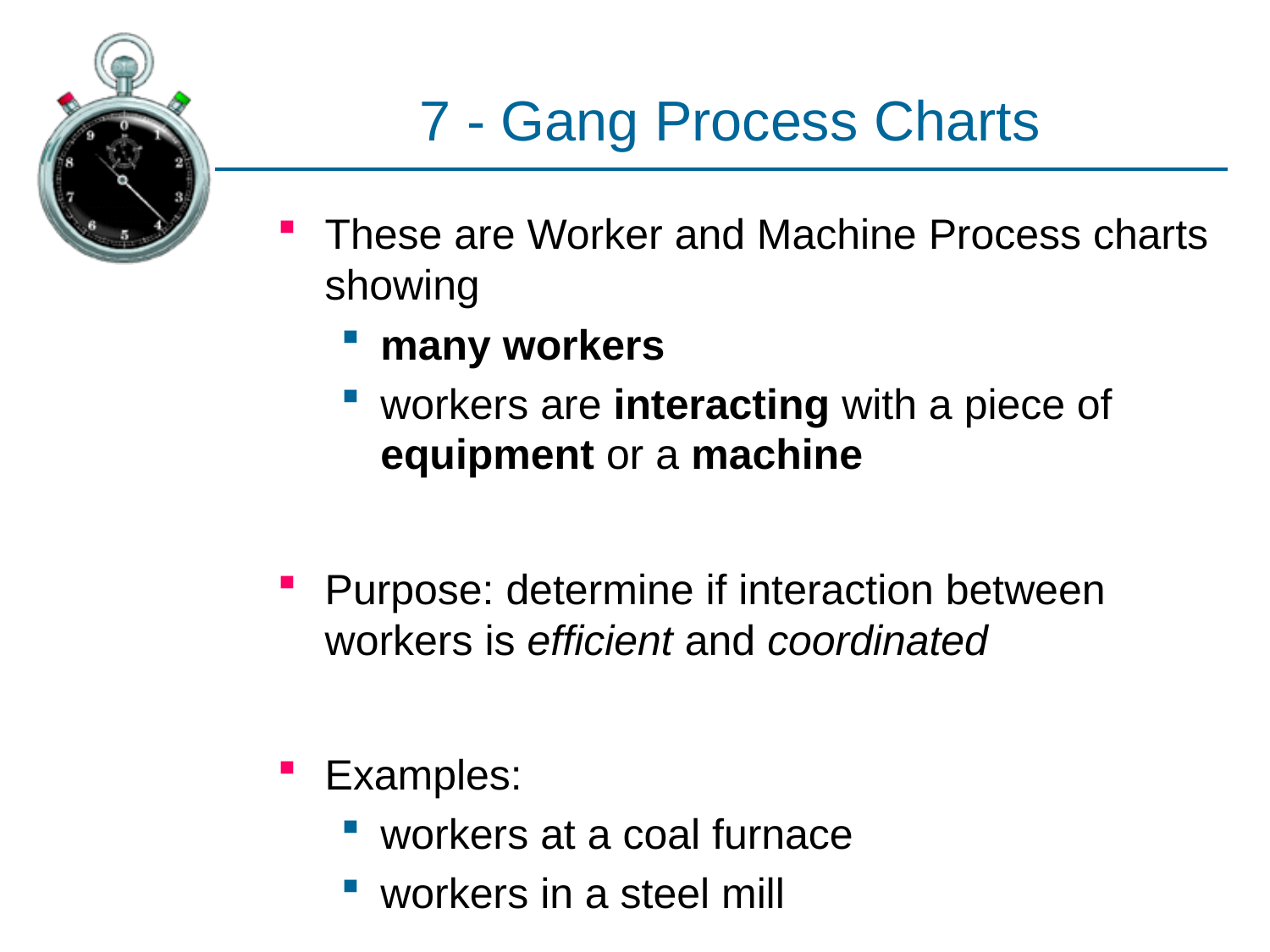

# 7 - Gang Process Charts
These are Worker and Machine Process charts showing
many workers
workers are interacting with a piece of equipment or a machine

Purpose: determine if interaction between workers is efficient and coordinated

Examples:
workers at a coal furnace
workers in a steel mill